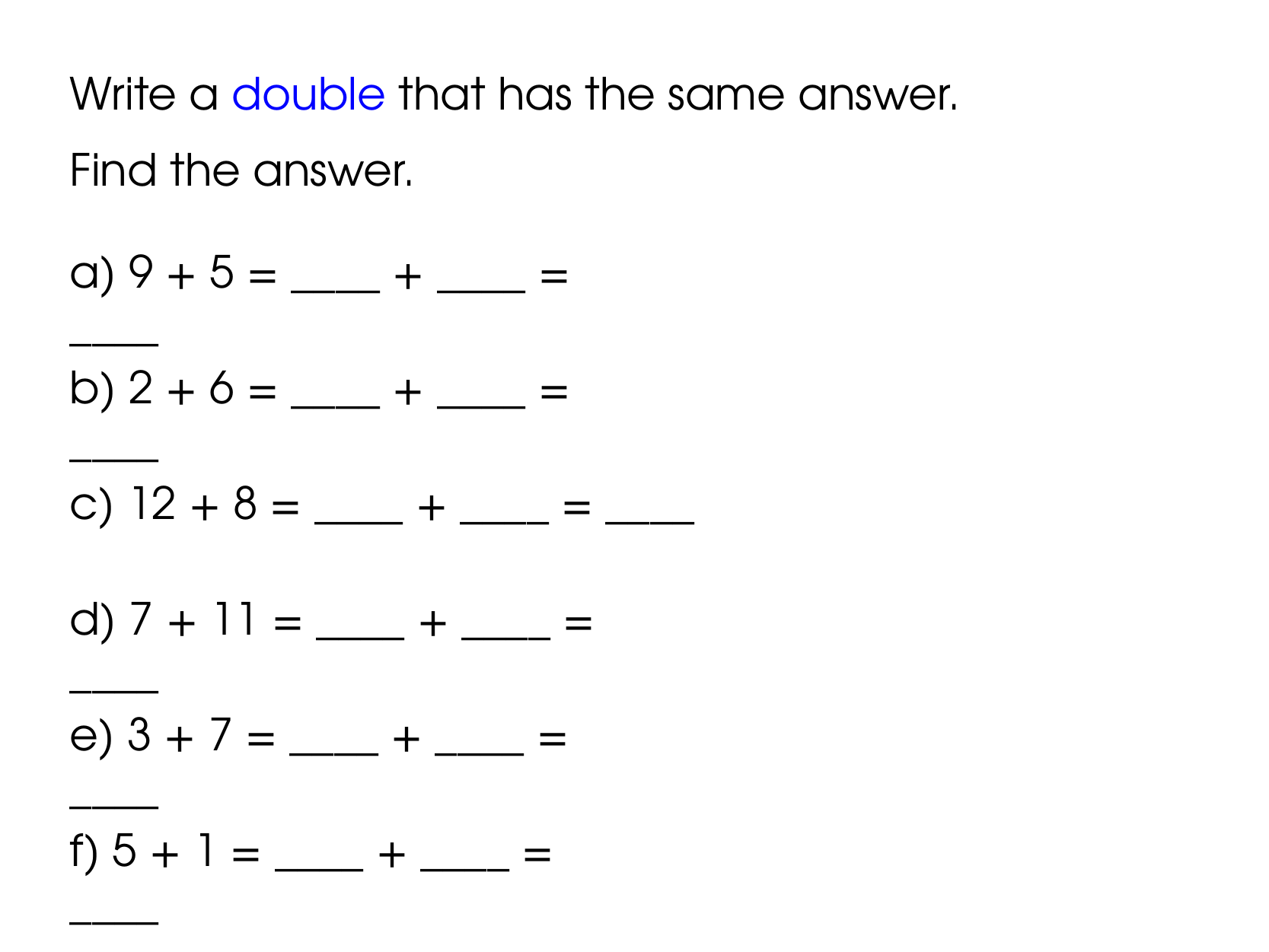

Write a double that has the same answer.
Find the answer.
a) 9 + 5 = ____ + ____ = ____
b) 2 + 6 = ____ + ____ = ____
c) 12 + 8 = ____ + ____ = ____
d) 7 + 11 = ____ + ____ = ____
e) 3 + 7 = ____ + ____ = ____
f) 5 + 1 = ____ + ____ = ____